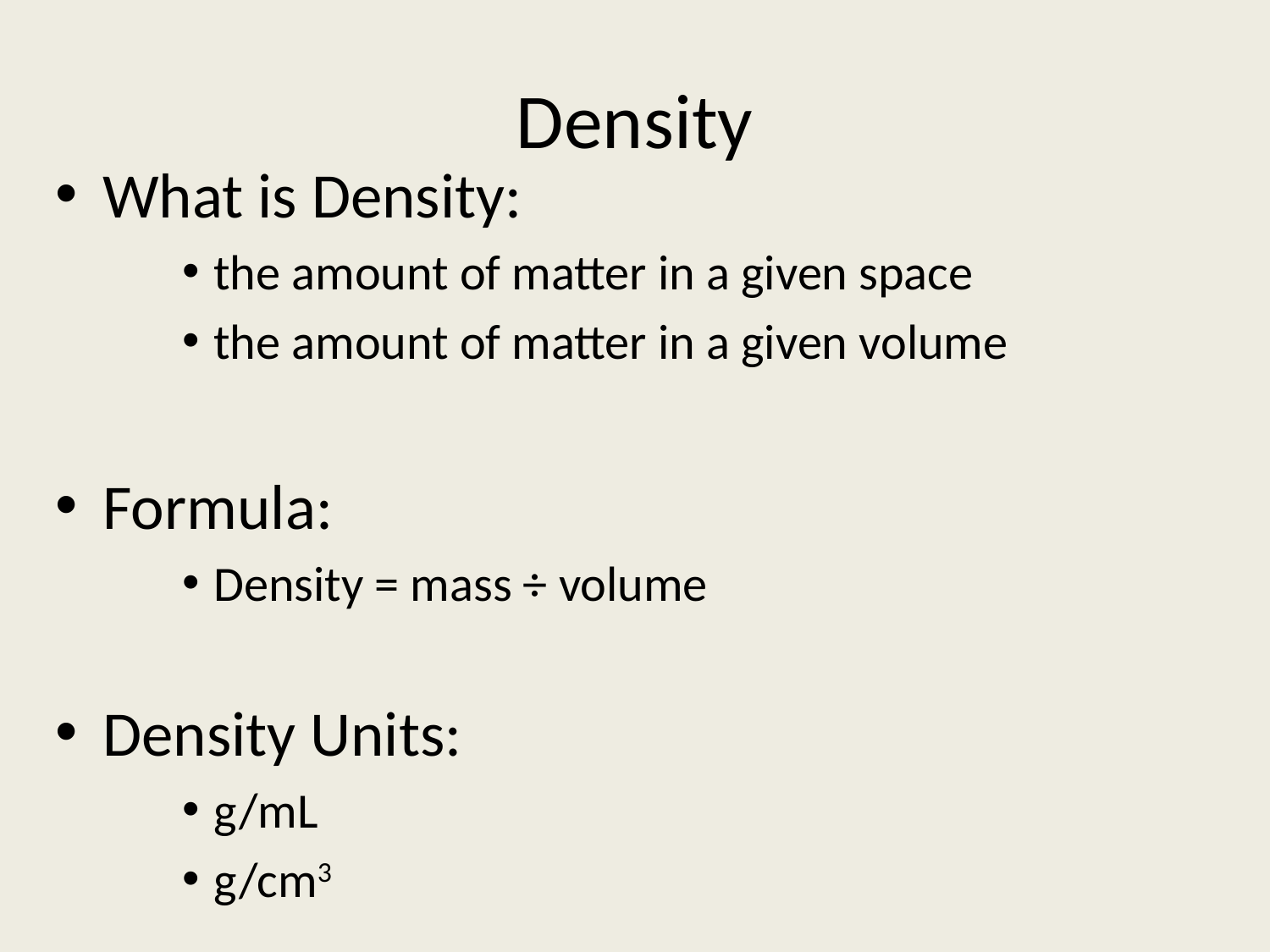

# Density
What is Density:
the amount of matter in a given space
the amount of matter in a given volume

Formula:
Density = mass ÷ volume

Density Units:
g/mL
g/cm3